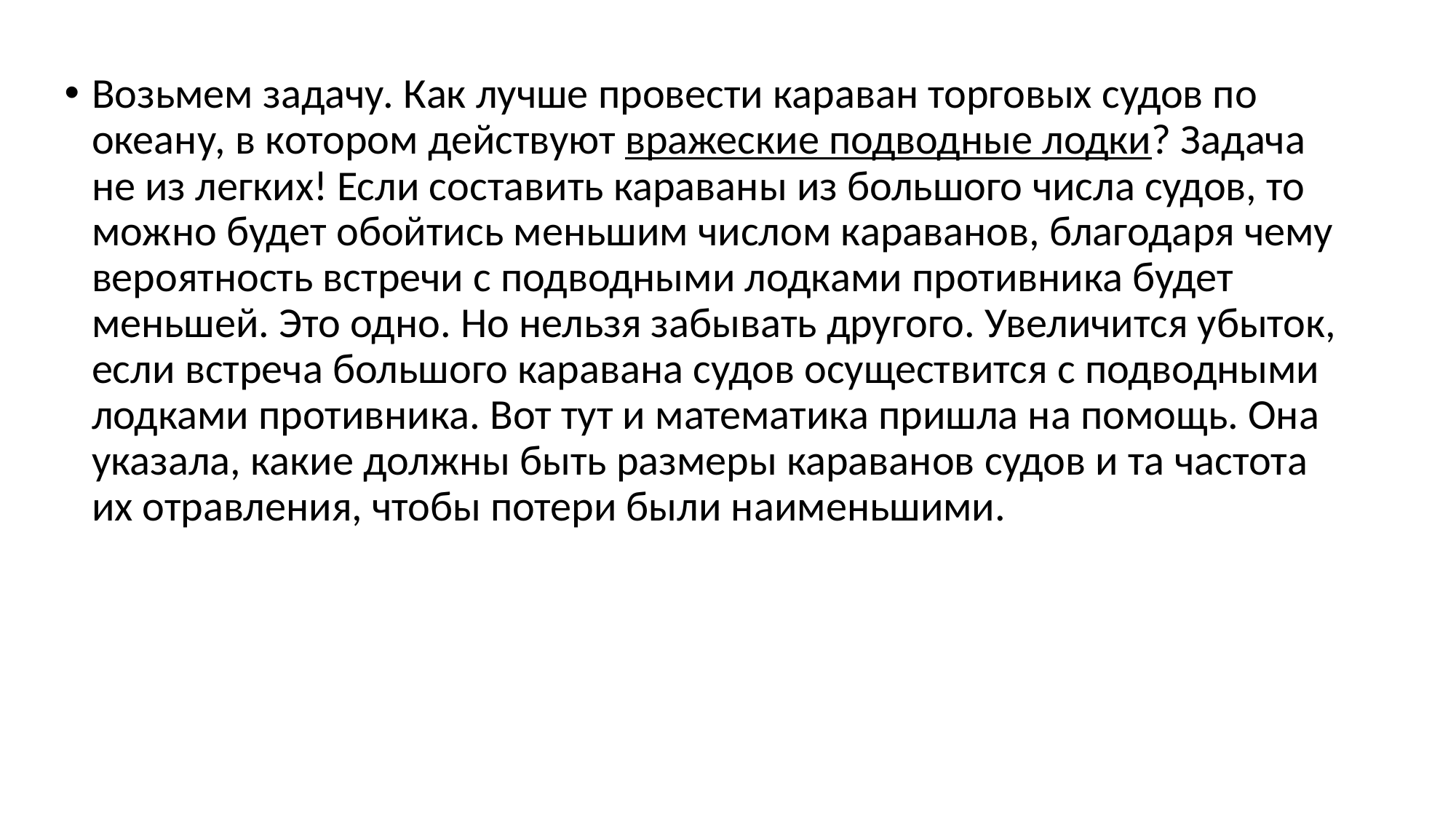

Возьмем задачу. Как лучше провести караван торговых судов по океану, в котором действуют вражеские подводные лодки? Задача не из легких! Если составить караваны из большого числа судов, то можно будет обойтись меньшим числом караванов, благодаря чему вероятность встречи с подводными лодками противника будет меньшей. Это одно. Но нельзя забывать другого. Увеличится убыток, если встреча большого каравана судов осуществится с подводными лодками противника. Вот тут и математика пришла на помощь. Она указала, какие должны быть размеры караванов судов и та частота их отравления, чтобы потери были наименьшими.